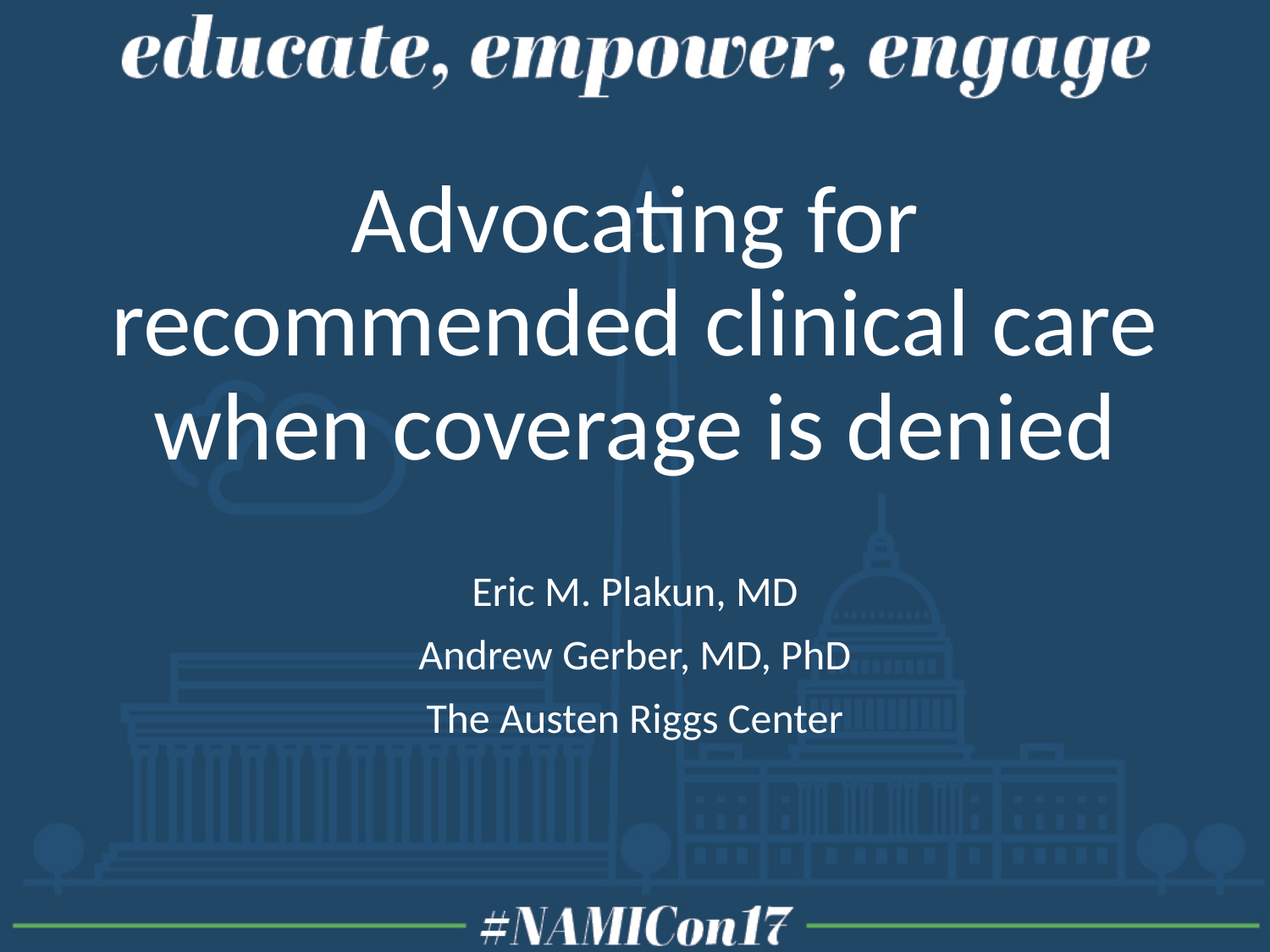

# Advocating for recommended clinical care when coverage is denied
Eric M. Plakun, MD
Andrew Gerber, MD, PhD
The Austen Riggs Center